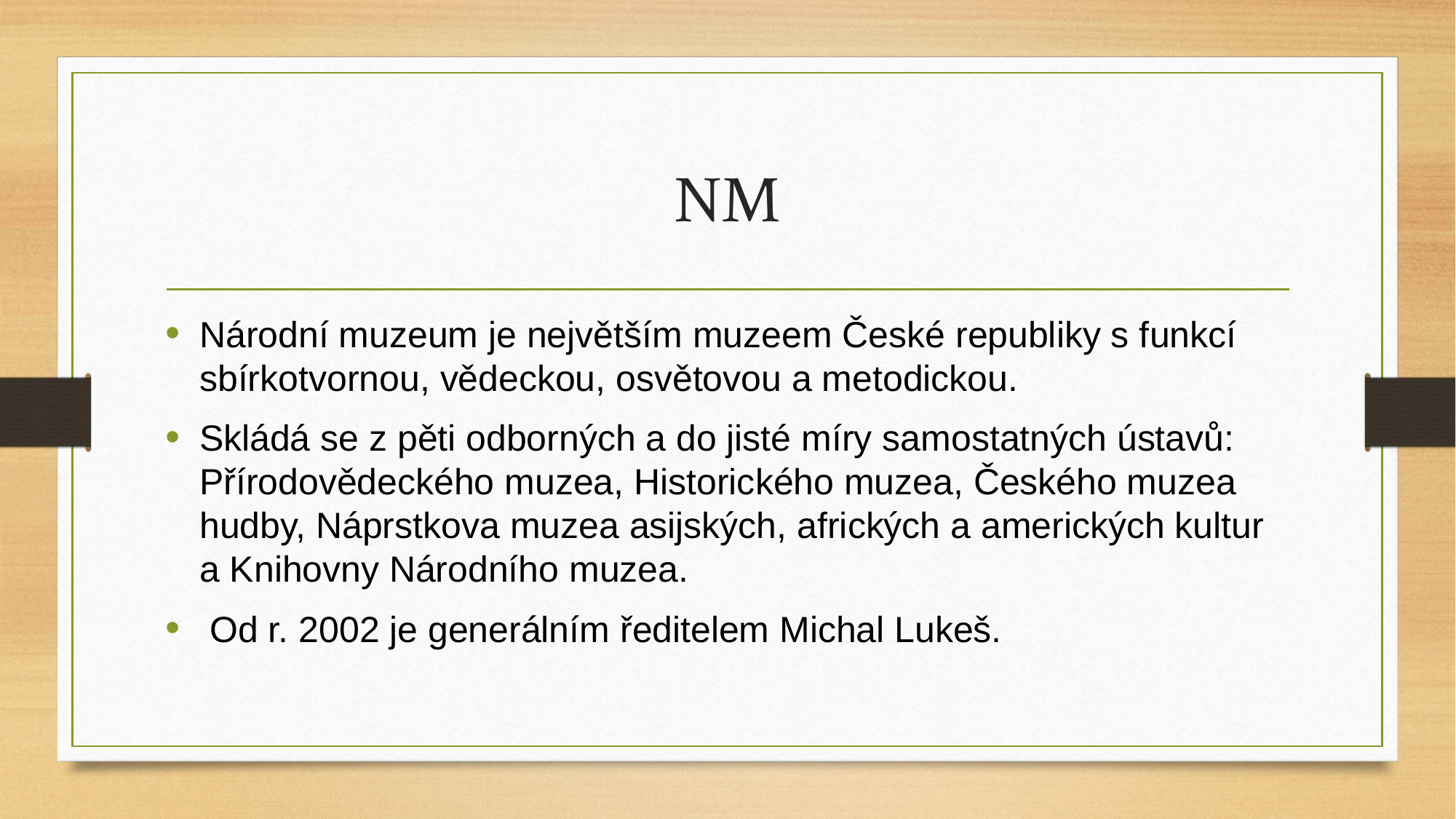

# NM
Národní muzeum je největším muzeem České republiky s funkcí sbírkotvornou, vědeckou, osvětovou a metodickou.
Skládá se z pěti odborných a do jisté míry samostatných ústavů: Přírodovědeckého muzea, Historického muzea, Českého muzea hudby, Náprstkova muzea asijských, afrických a amerických kultur a Knihovny Národního muzea.
 Od r. 2002 je generálním ředitelem Michal Lukeš.